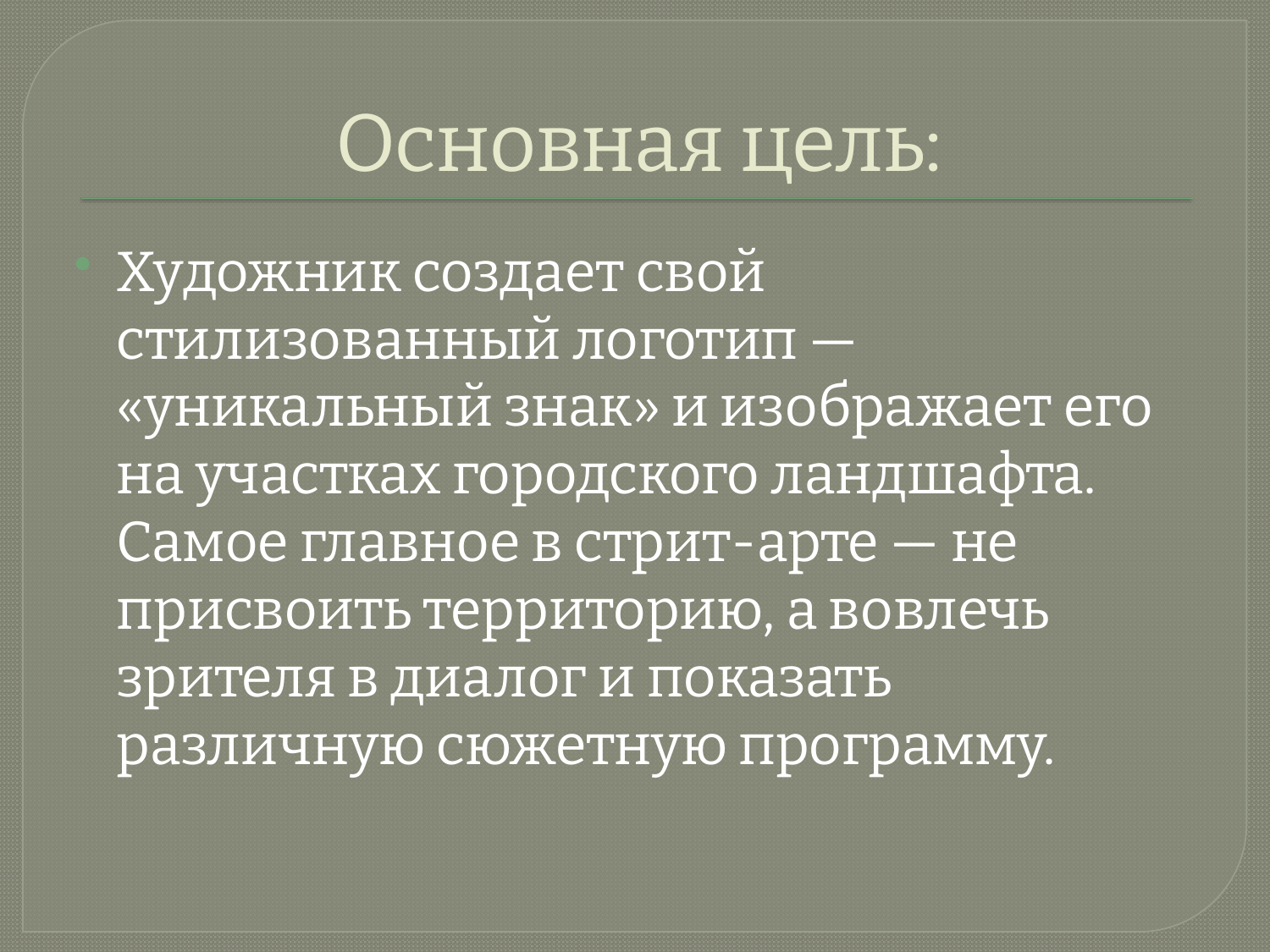

# Основная цель:
Художник создает свой стилизованный логотип — «уникальный знак» и изображает его на участках городского ландшафта. Самое главное в стрит-арте — не присвоить территорию, а вовлечь зрителя в диалог и показать различную сюжетную программу.